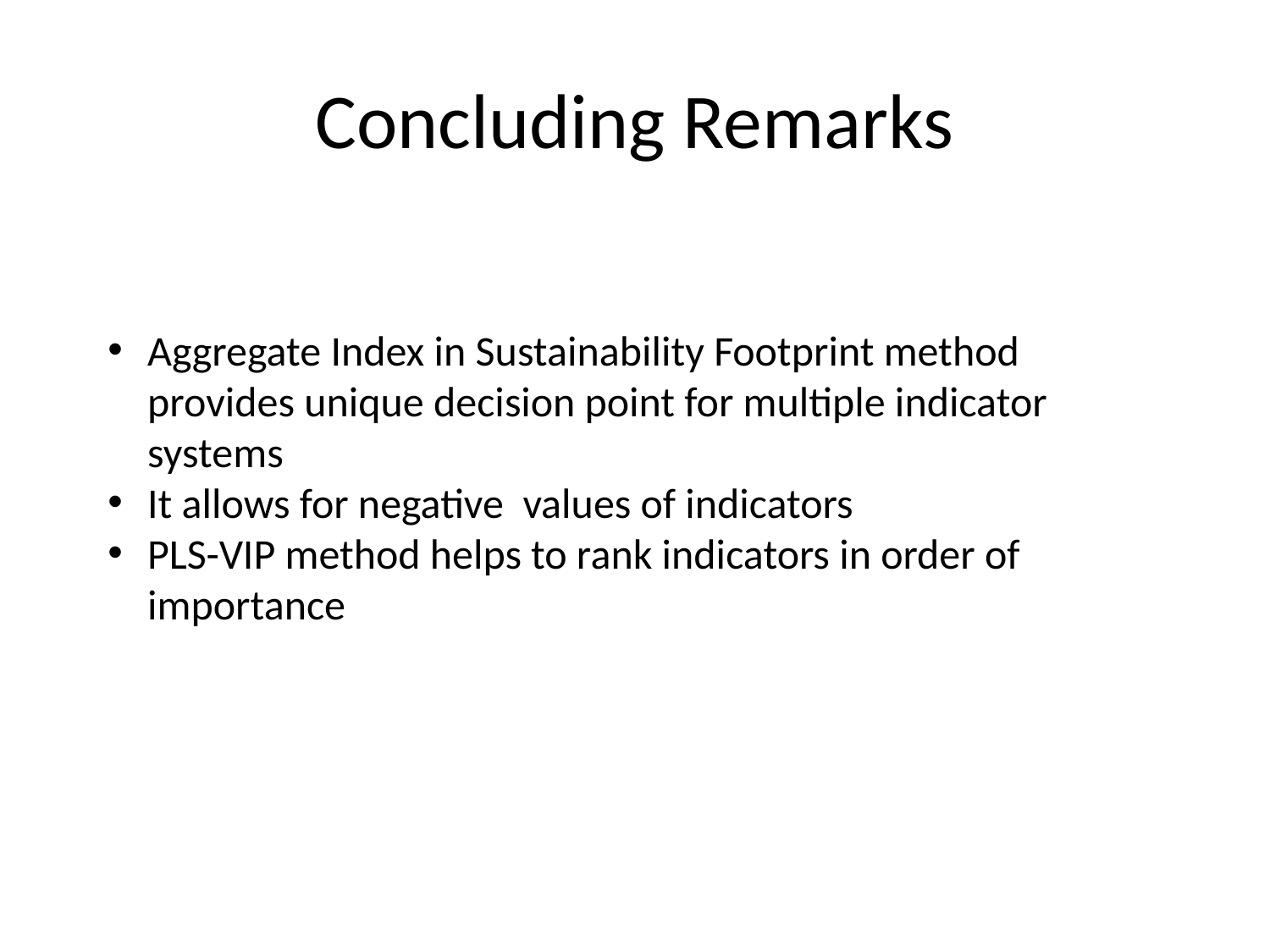

# Concluding Remarks
Aggregate Index in Sustainability Footprint method provides unique decision point for multiple indicator systems
It allows for negative  values of indicators
PLS-VIP method helps to rank indicators in order of importance